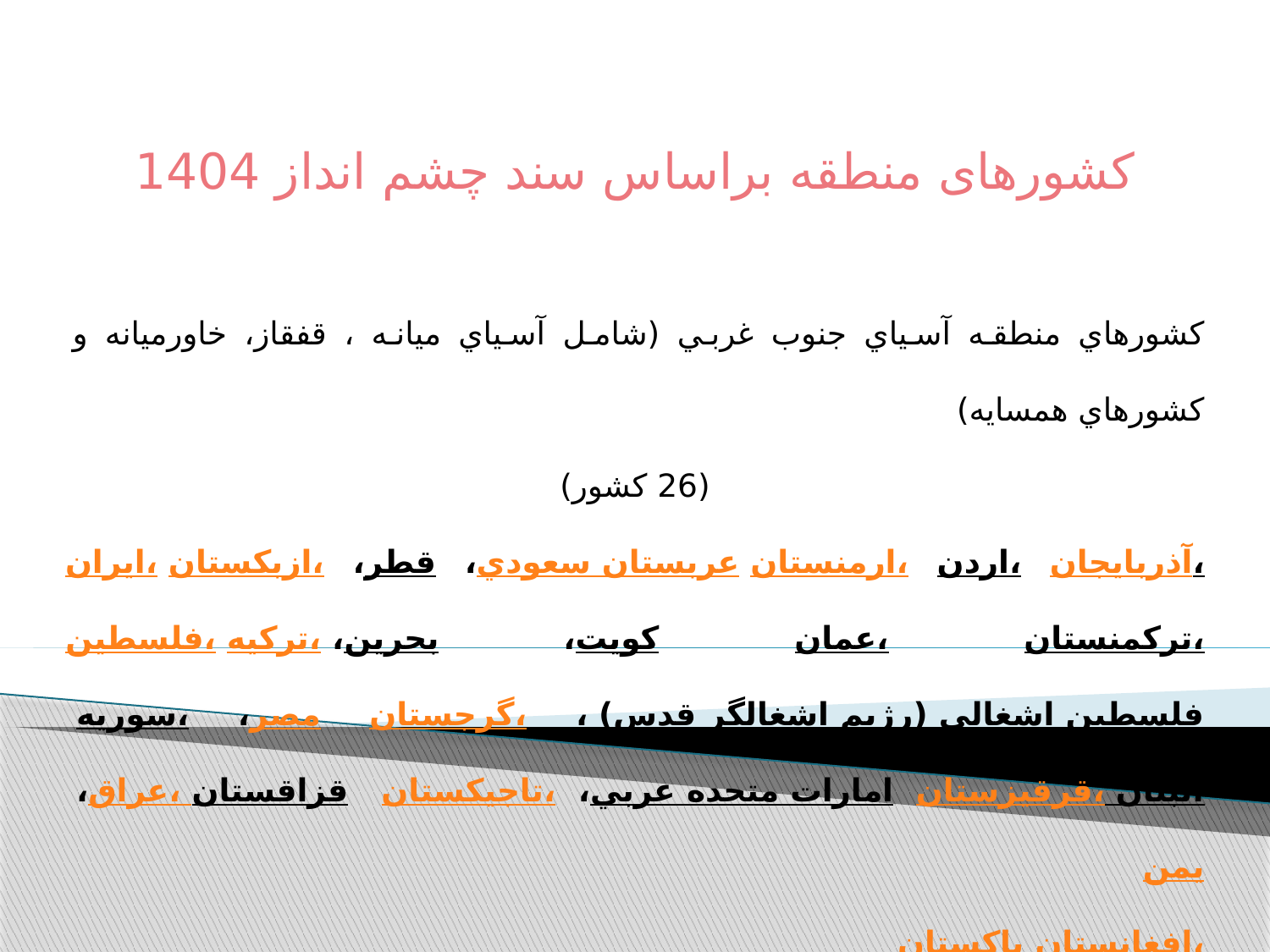

کشورهای منطقه براساس سند چشم انداز 1404

كشورهاي منطقه آسياي جنوب غربي (شامل آسياي ميانه ، قفقاز، خاورميانه و كشورهاي همسايه)
(26 کشور)
آذربايجان، اردن، ارمنستان، عربستان سعودي، قطر، ازبكستان، ايران، تركمنستان،  عمان،  كويت، بحرين، تركيه، فلسطين، فلسطین اشغالی (رژیم اشغالگر قدس)، گرجستان، مصر، سوريه، قرقيزستان، لبنان، امارات متحده عربي، تاجيكستان،  عراق، قزاقستان، يمن
افغانستان، پاكستان